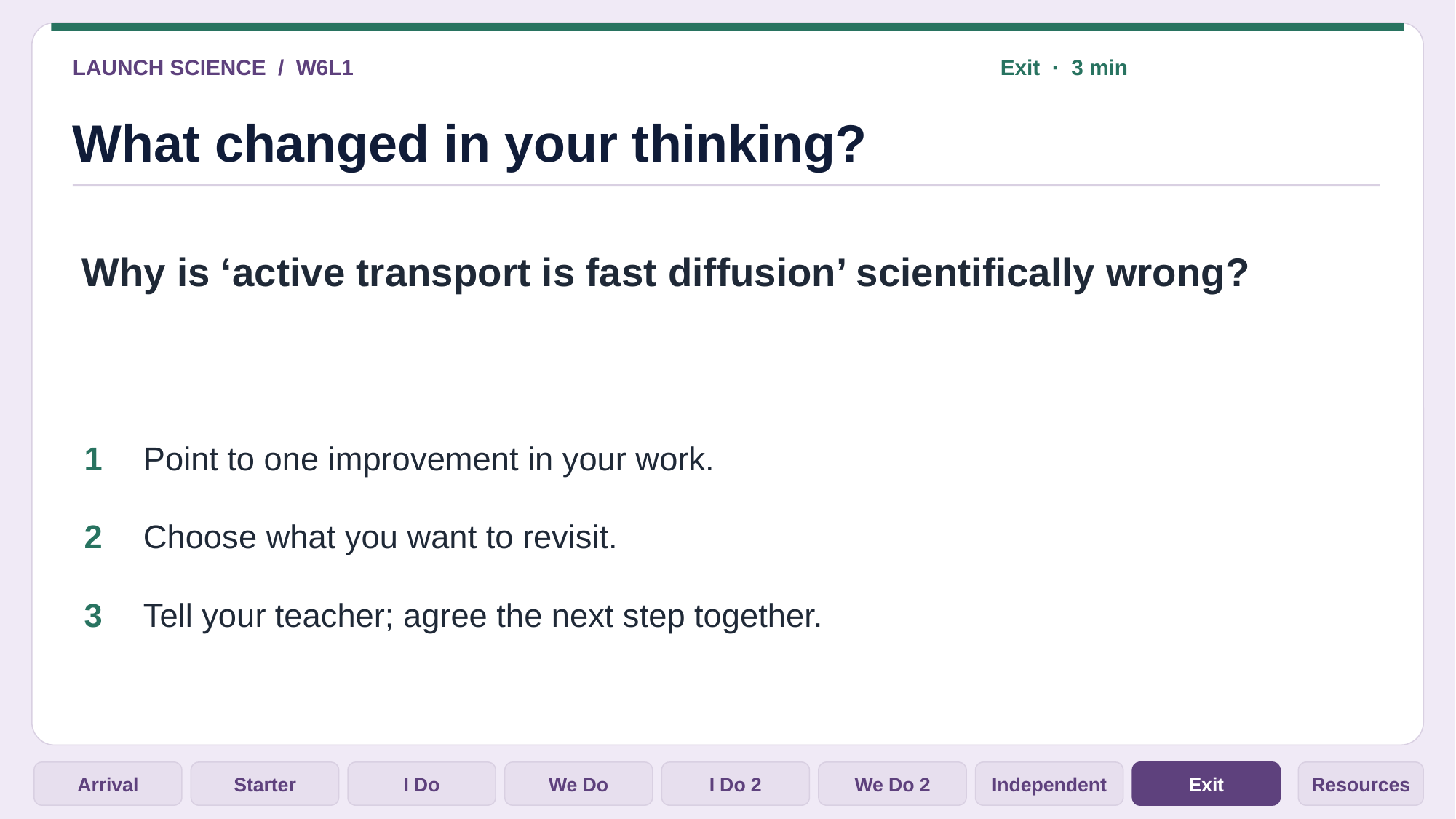

LAUNCH SCIENCE  /  W6L1
Exit  ·  3 min
What changed in your thinking?

Why is ‘active transport is fast diffusion’ scientifically wrong?
1
Point to one improvement in your work.
2
Choose what you want to revisit.
3
Tell your teacher; agree the next step together.
Arrival
Starter
I Do
We Do
I Do 2
We Do 2
Independent
Exit
Resources